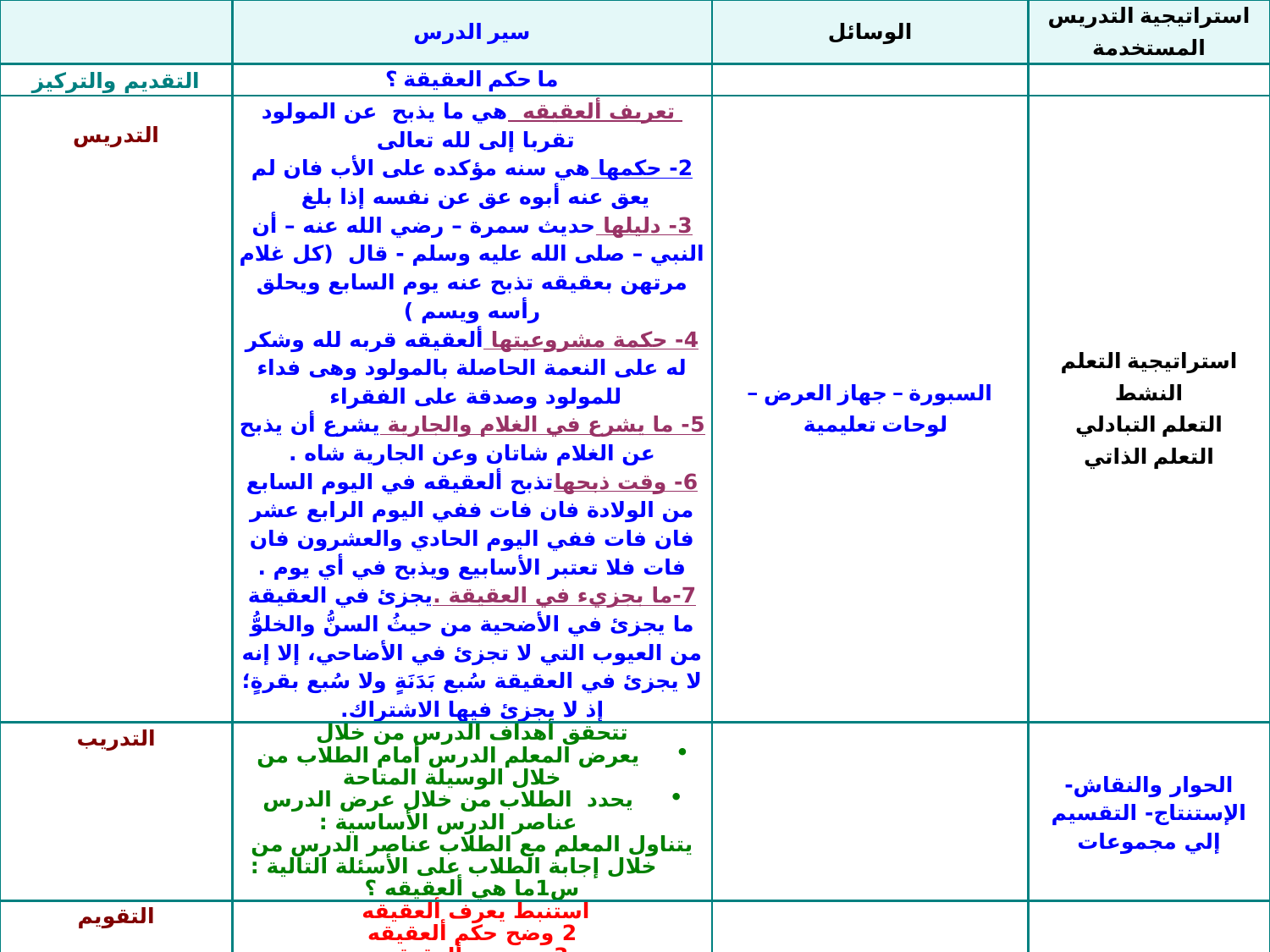

|  | سير الدرس | الوسائل | استراتيجية التدريس المستخدمة |
| --- | --- | --- | --- |
| التقديم والتركيز | ما حكم العقيقة ؟ |  |  |
| التدريس | تعريف ألعقيقه هي ما يذبح عن المولود تقربا إلى لله تعالى 2- حكمها هي سنه مؤكده على الأب فان لم يعق عنه أبوه عق عن نفسه إذا بلغ 3- دليلها حديث سمرة – رضي الله عنه – أن النبي – صلى الله عليه وسلم - قال (كل غلام مرتهن بعقيقه تذبح عنه يوم السابع ويحلق رأسه ويسم ) 4- حكمة مشروعيتها ألعقيقه قربه لله وشكر له على النعمة الحاصلة بالمولود وهى فداء للمولود وصدقة على الفقراء 5- ما يشرع في الغلام والجارية يشرع أن يذبح عن الغلام شاتان وعن الجارية شاه . 6- وقت ذبحهاتذبح ألعقيقه في اليوم السابع من الولادة فان فات ففي اليوم الرابع عشر فان فات ففي اليوم الحادي والعشرون فان فات فلا تعتبر الأسابيع ويذبح في أي يوم . 7-ما بجزيء في العقيقة .يجزئ في العقيقة ما يجزئ في الأضحية من حيثُ السنُّ والخلوُّ من العيوب التي لا تجزئ في الأضاحي، إلا إنه لا يجزئ في العقيقة سُبع بَدَنَةٍ ولا سُبع بقرةٍ؛ إذ لا يجزئ فيها الاشتراك. | السبورة – جهاز العرض – لوحات تعليمية | استراتيجية التعلم النشط التعلم التبادلي التعلم الذاتي |
| التدريب | تتحقق أهداف الدرس من خلال يعرض المعلم الدرس أمام الطلاب من خلال الوسيلة المتاحة يحدد الطلاب من خلال عرض الدرس عناصر الدرس الأساسية : يتناول المعلم مع الطلاب عناصر الدرس من خلال إجابة الطلاب على الأسئلة التالية : س1ما هي ألعقيقه ؟ |  | الحوار والنقاش- الإستنتاج- التقسيم إلي مجموعات |
| التقويم | استنبط يعرف ألعقيقه 2 وضح حكم ألعقيقه 3 بين عن ألعقيقه 4 اشرح حكمة مشروعيته ألعقيقه 5 اذكر ما يشرع عن الغلام والجارية 6 حدد وقت ذبح ألعقيقه 7- اشرح ما بجزيء في العقيقة 8- وضح أحكام تسمية المولود |  |  |
| الواجب | كتاب نشاط |  |  |